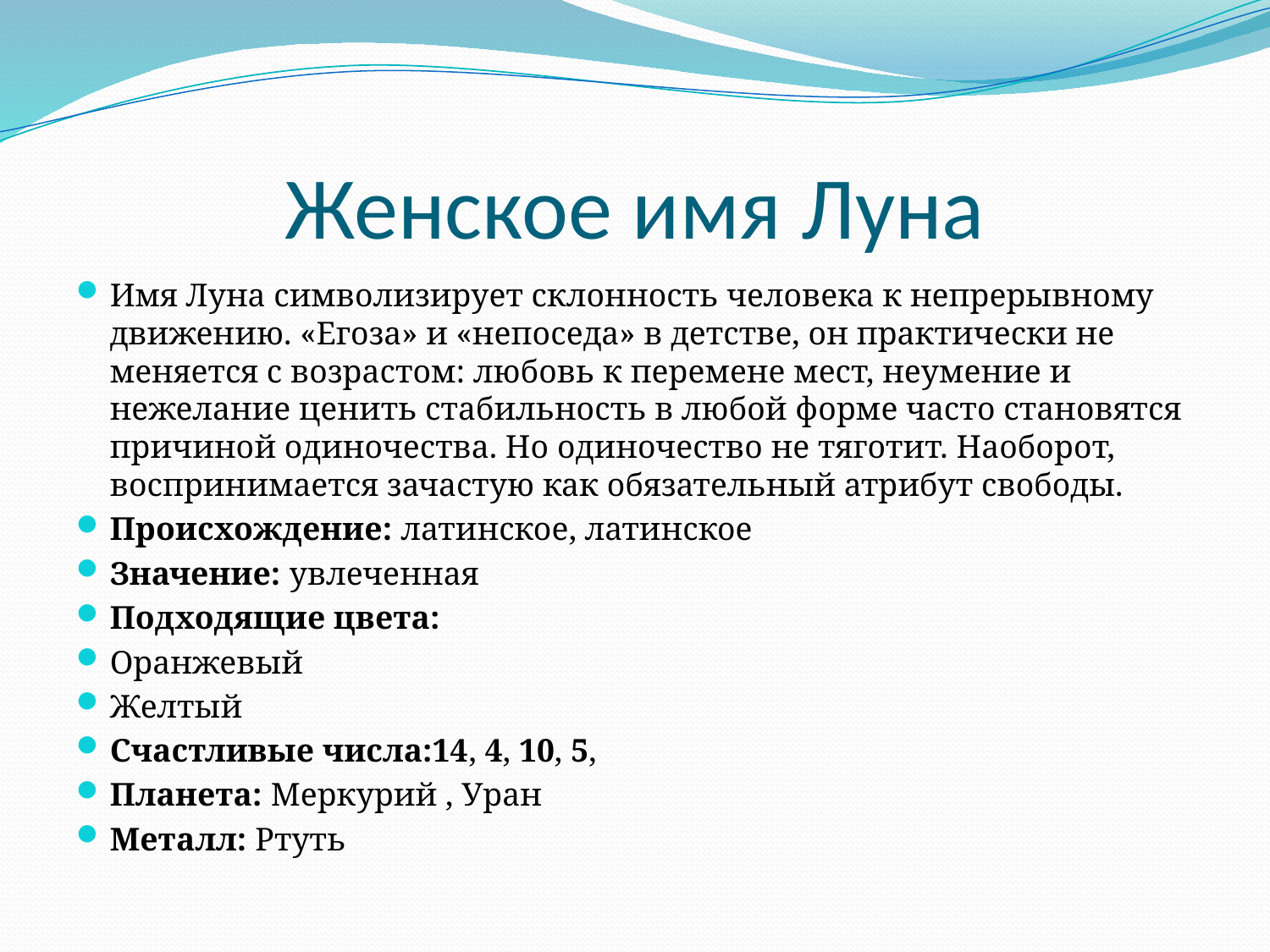

# Женское имя Луна
Имя Луна символизирует склонность человека к непрерывному движению. «Егоза» и «непоседа» в детстве, он практически не меняется с возрастом: любовь к перемене мест, неумение и нежелание ценить стабильность в любой форме часто становятся причиной одиночества. Но одиночество не тяготит. Наоборот, воспринимается зачастую как обязательный атрибут свободы.
Происхождение: латинское, латинское
Значение: увлеченная
Подходящие цвета:
Оранжевый
Желтый
Счастливые числа:14, 4, 10, 5,
Планета: Меркурий , Уран
Металл: Ртуть